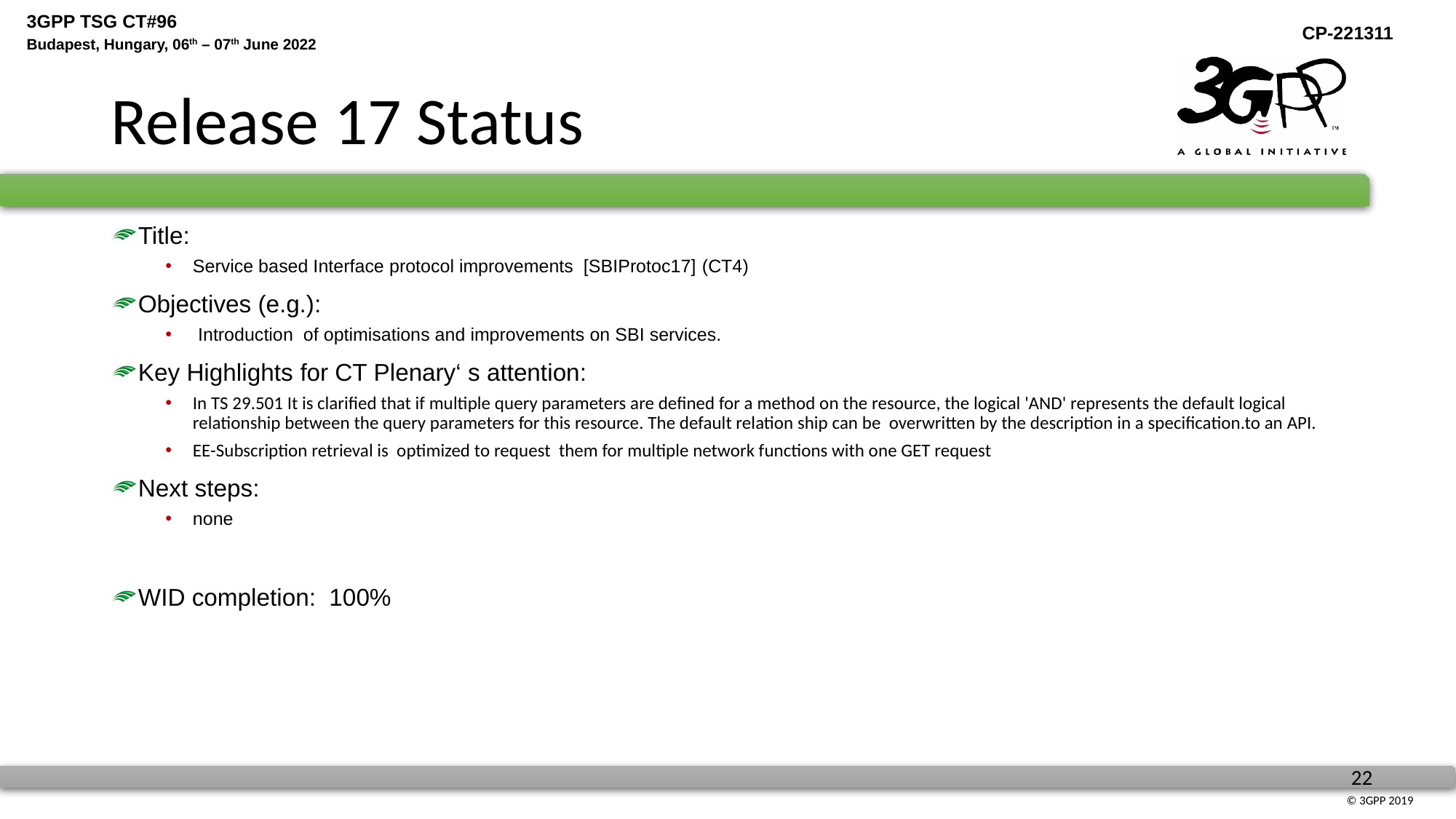

# Release 17 Status
Title:
Service based Interface protocol improvements  [SBIProtoc17] (CT4)
Objectives (e.g.):
 Introduction  of optimisations and improvements on SBI services.
Key Highlights for CT Plenary‘ s attention:
In TS 29.501 It is clarified that if multiple query parameters are defined for a method on the resource, the logical 'AND' represents the default logical relationship between the query parameters for this resource. The default relation ship can be  overwritten by the description in a specification.to an API.
EE-Subscription retrieval is  optimized to request  them for multiple network functions with one GET request
Next steps:
none

WID completion:  100%